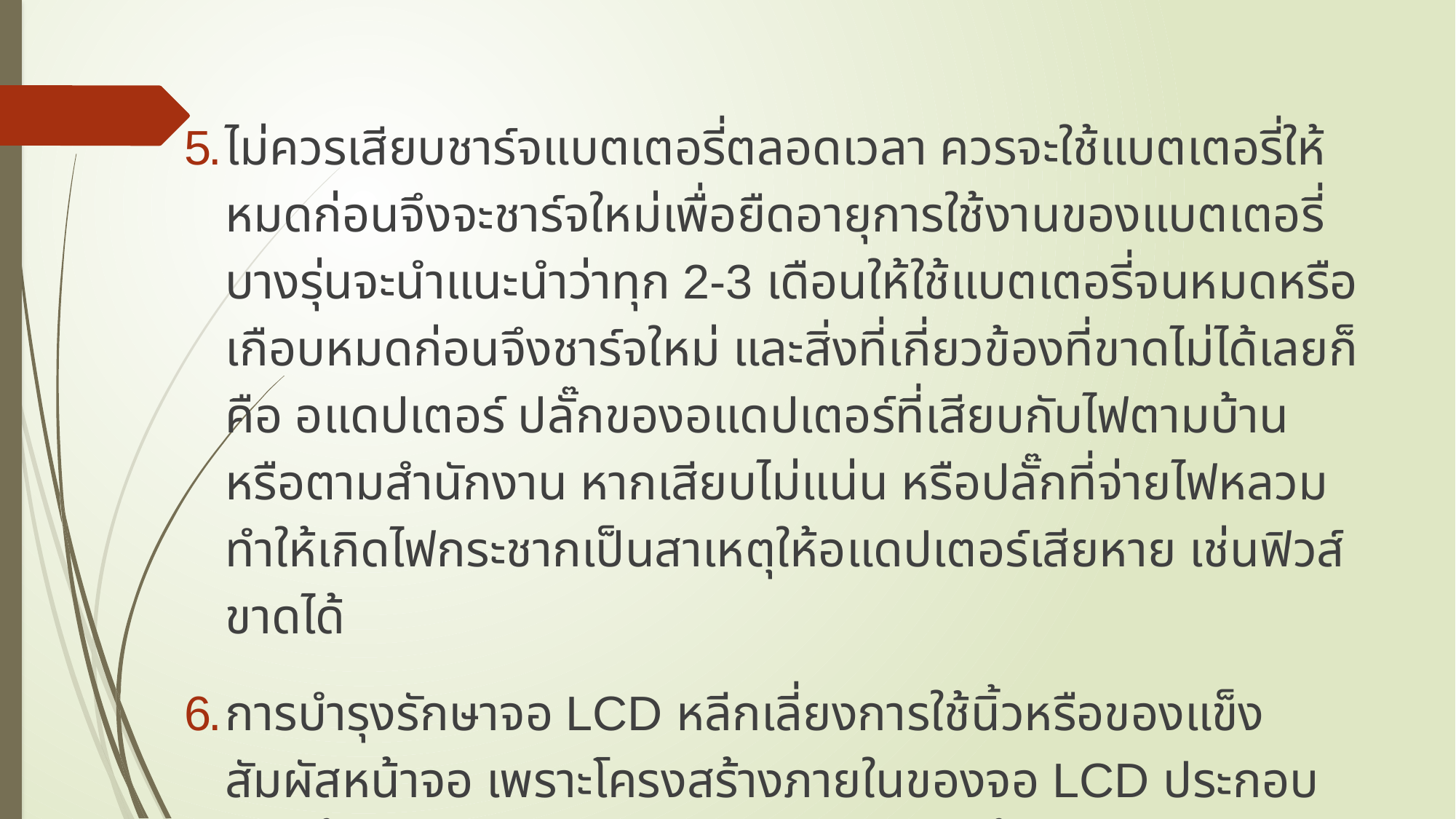

ไม่ควรเสียบชาร์จแบตเตอรี่ตลอดเวลา ควรจะใช้แบตเตอรี่ให้หมดก่อนจึงจะชาร์จใหม่เพื่อยืดอายุการใช้งานของแบตเตอรี่ บางรุ่นจะนำแนะนำว่าทุก 2-3 เดือนให้ใช้แบตเตอรี่จนหมดหรือเกือบหมดก่อนจึงชาร์จใหม่ และสิ่งที่เกี่ยวข้องที่ขาดไม่ได้เลยก็คือ อแดปเตอร์ ปลั๊กของอแดปเตอร์ที่เสียบกับไฟตามบ้าน หรือตามสำนักงาน หากเสียบไม่แน่น หรือปลั๊กที่จ่ายไฟหลวม ทำให้เกิดไฟกระชากเป็นสาเหตุให้อแดปเตอร์เสียหาย เช่นฟิวส์ขาดได้
การบำรุงรักษาจอ LCD หลีกเลี่ยงการใช้นิ้วหรือของแข็งสัมผัสหน้าจอ เพราะโครงสร้างภายในของจอ LCD ประกอบด้วยชั้นแก้วบาง ๆ ผลึกคริสตัลเหลว และชั้นโพลาไลซ์กรองแสง ทำให้จอ LCD เป็นจอภาพที่ค่อนข้างบอบบางต่อการกระทบกระเทือน และแรงกดจึงควรหลีกเลี่ยงการใช้นิ้วมือหรือของแข็งสัมผัสหน้าจอ